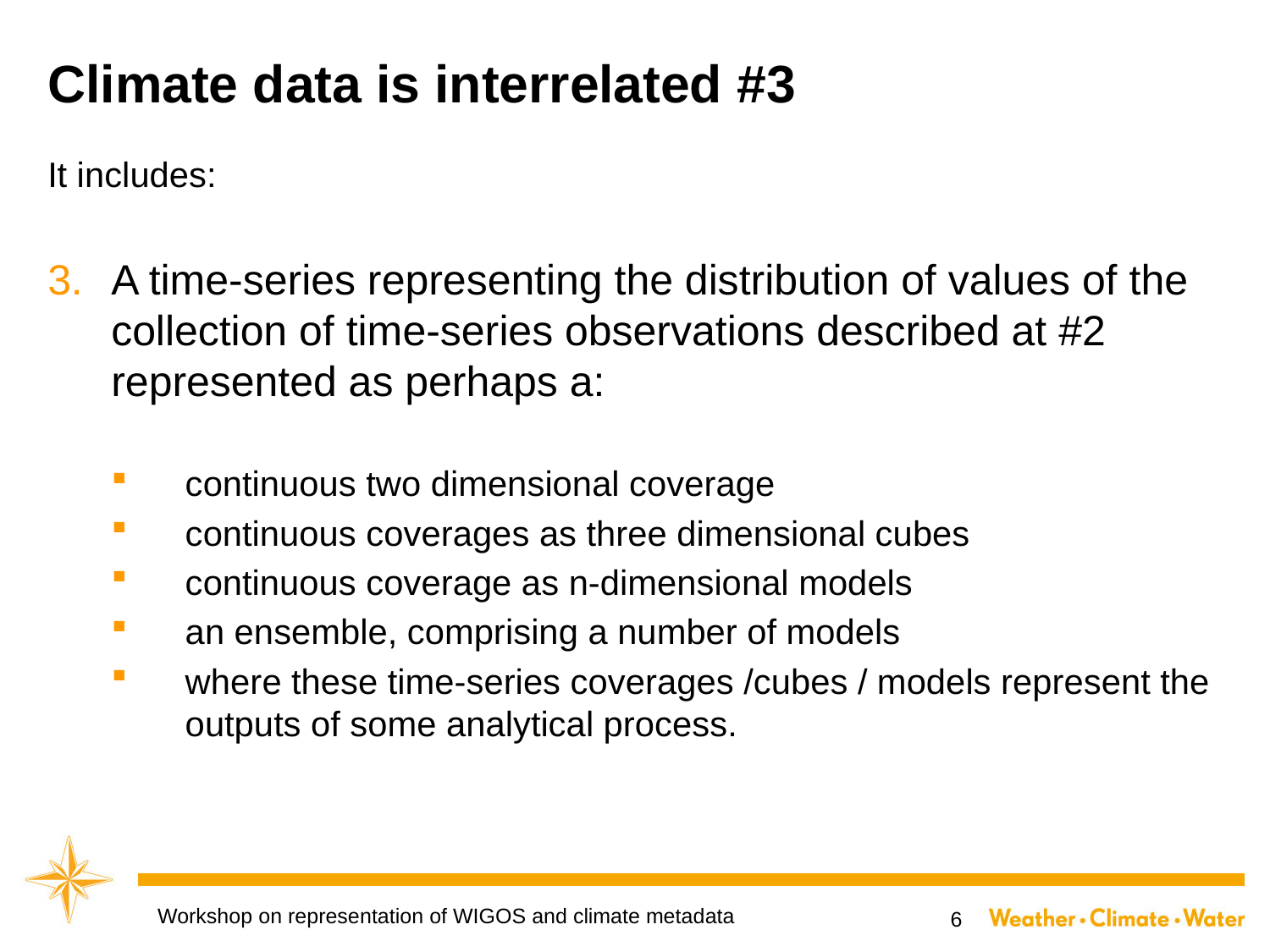

Climate data is interrelated #3
It includes:

A time-series representing the distribution of values of the collection of time-series observations described at #2 represented as perhaps a:

continuous two dimensional coverage
continuous coverages as three dimensional cubes
continuous coverage as n-dimensional models
an ensemble, comprising a number of models
where these time-series coverages /cubes / models represent the outputs of some analytical process.
Workshop on representation of WIGOS and climate metadata
6